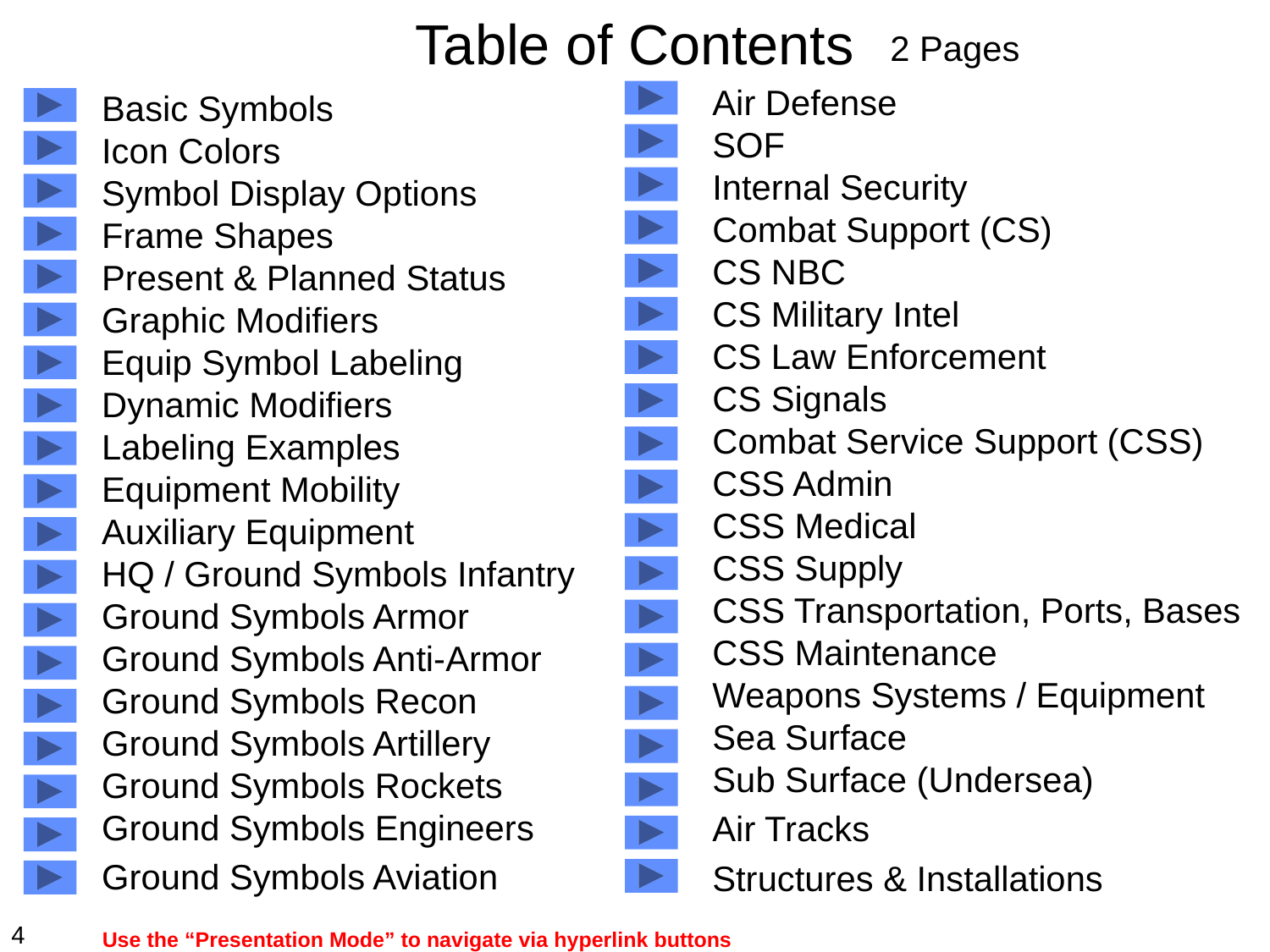

# Table of Contents
2 Pages
Air Defense
SOF
Internal Security
Combat Support (CS)
CS NBC
CS Military Intel
CS Law Enforcement
CS Signals
Combat Service Support (CSS)
CSS Admin
CSS Medical
CSS Supply
CSS Transportation, Ports, Bases
CSS Maintenance
Weapons Systems / Equipment
Sea Surface
Sub Surface (Undersea)
Air Tracks
Structures & Installations
Basic Symbols
Icon Colors
Symbol Display Options
Frame Shapes
Present & Planned Status
Graphic Modifiers
Equip Symbol Labeling
Dynamic Modifiers
Labeling Examples
Equipment Mobility
Auxiliary Equipment
HQ / Ground Symbols Infantry
Ground Symbols Armor
Ground Symbols Anti-Armor
Ground Symbols Recon
Ground Symbols Artillery
Ground Symbols Rockets
Ground Symbols Engineers
Ground Symbols Aviation

4
Use the “Presentation Mode” to navigate via hyperlink buttons